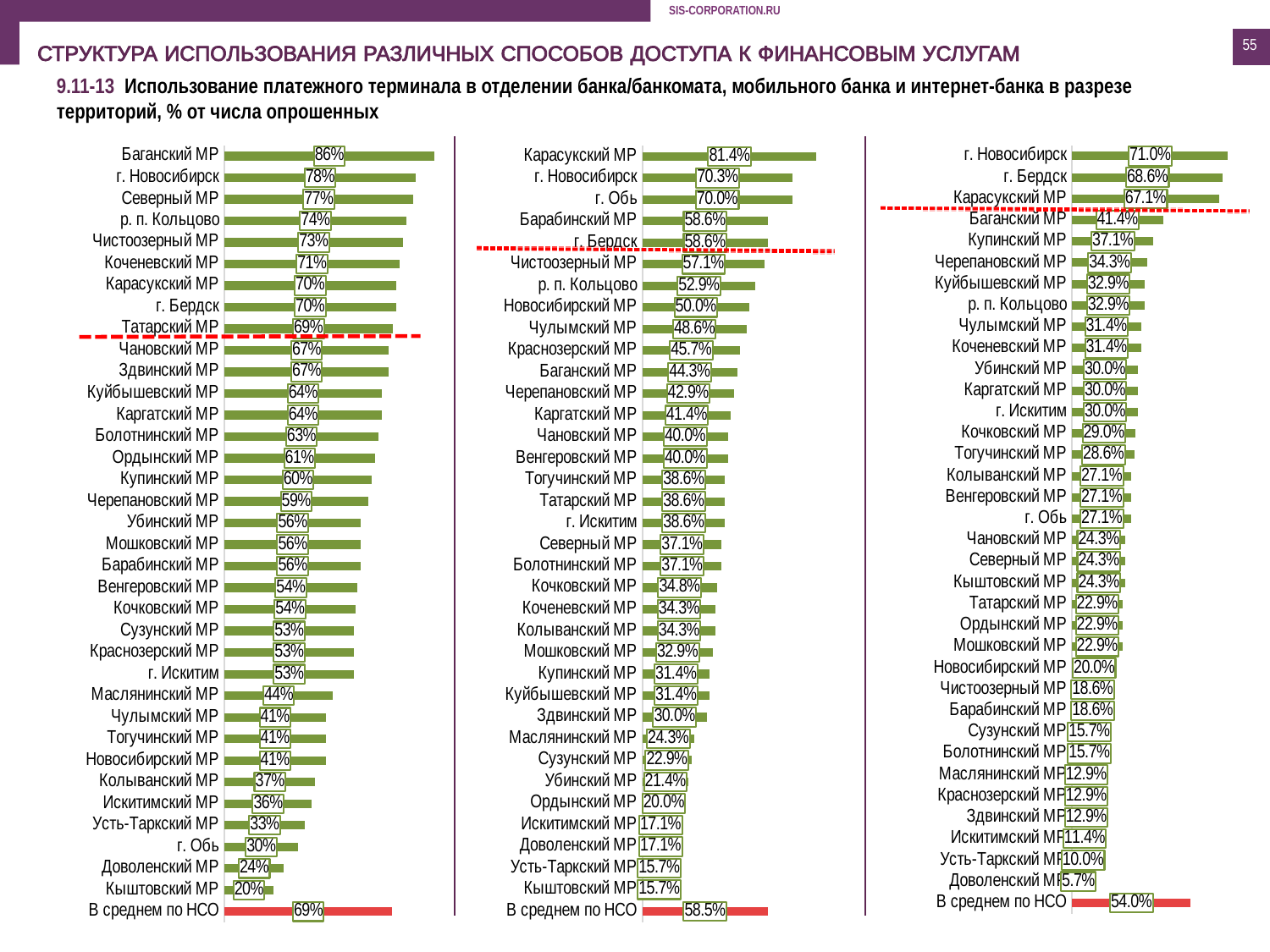

55
СТРУКТУРА ИСПОЛЬЗОВАНИЯ РАЗЛИЧНЫХ СПОСОБОВ ДОСТУПА К ФИНАНСОВЫМ УСЛУГАМ
9.11-13  Использование платежного терминала в отделении банка/банкомата, мобильного банка и интернет-банка в разрезе территорий, % от числа опрошенных

### Chart

| Category | Удовлетворен |
|---|---|
| В среднем по НСО | 0.585 |
| Кыштовский МР | 0.15700000000000003 |
| Усть-Таркский МР | 0.15700000000000003 |
| Доволенский МР | 0.171 |
| Искитимский МР | 0.171 |
| Ордынский МР | 0.2 |
| Убинский МР | 0.21400000000000002 |
| Сузунский МР | 0.229 |
| Маслянинский МР | 0.24300000000000002 |
| Здвинский МР | 0.30000000000000004 |
| Куйбышевский МР | 0.31400000000000006 |
| Купинский МР | 0.31400000000000006 |
| Мошковский МР | 0.32900000000000007 |
| Колыванский МР | 0.3430000000000001 |
| Коченевский МР | 0.3430000000000001 |
| Кочковский МР | 0.34800000000000003 |
| Болотнинский МР | 0.37100000000000005 |
| Северный МР | 0.37100000000000005 |
| г. Искитим | 0.38600000000000007 |
| Татарский МР | 0.38600000000000007 |
| Тогучинский МР | 0.38600000000000007 |
| Венгеровский МР | 0.4 |
| Чановский МР | 0.4 |
| Каргатский МР | 0.41400000000000003 |
| Черепановский МР | 0.4290000000000001 |
| Баганский МР | 0.443 |
| Краснозерский МР | 0.457 |
| Чулымский МР | 0.4860000000000001 |
| Новосибирский МР | 0.5 |
| р. п. Кольцово | 0.529 |
| Чистоозерный МР | 0.571 |
| г. Бердск | 0.586 |
| Барабинский МР | 0.586 |
| г. Обь | 0.7000000000000001 |
| г. Новосибирск | 0.7030000000000001 |
| Карасукский МР | 0.814 |

### Chart

| Category | Удовлетворен |
|---|---|
| В среднем по НСО | 0.54 |
| Доволенский МР | 0.05700000000000001 |
| Усть-Таркский МР | 0.1 |
| Искитимский МР | 0.114 |
| Здвинский МР | 0.129 |
| Краснозерский МР | 0.129 |
| Маслянинский МР | 0.129 |
| Болотнинский МР | 0.15700000000000003 |
| Сузунский МР | 0.15700000000000003 |
| Барабинский МР | 0.18600000000000003 |
| Чистоозерный МР | 0.18600000000000003 |
| Новосибирский МР | 0.2 |
| Мошковский МР | 0.229 |
| Ордынский МР | 0.229 |
| Татарский МР | 0.229 |
| Кыштовский МР | 0.24300000000000002 |
| Северный МР | 0.24300000000000002 |
| Чановский МР | 0.24300000000000002 |
| г. Обь | 0.271 |
| Венгеровский МР | 0.271 |
| Колыванский МР | 0.271 |
| Тогучинский МР | 0.28600000000000003 |
| Кочковский МР | 0.29000000000000004 |
| г. Искитим | 0.30000000000000004 |
| Каргатский МР | 0.30000000000000004 |
| Убинский МР | 0.30000000000000004 |
| Коченевский МР | 0.31400000000000006 |
| Чулымский МР | 0.31400000000000006 |
| р. п. Кольцово | 0.32900000000000007 |
| Куйбышевский МР | 0.32900000000000007 |
| Черепановский МР | 0.3430000000000001 |
| Купинский МР | 0.37100000000000005 |
| Баганский МР | 0.41400000000000003 |
| Карасукский МР | 0.6710000000000002 |
| г. Бердск | 0.686 |
| г. Новосибирск | 0.7100000000000001 |

### Chart

| Category | Удовлетворен |
|---|---|
| В среднем по НСО | 0.685 |
| Кыштовский МР | 0.2 |
| Доволенский МР | 0.24300000000000002 |
| г. Обь | 0.30000000000000004 |
| Усть-Таркский МР | 0.32900000000000007 |
| Искитимский МР | 0.35700000000000004 |
| Колыванский МР | 0.37100000000000005 |
| Новосибирский МР | 0.41400000000000003 |
| Тогучинский МР | 0.41400000000000003 |
| Чулымский МР | 0.41400000000000003 |
| Маслянинский МР | 0.443 |
| г. Искитим | 0.529 |
| Краснозерский МР | 0.529 |
| Сузунский МР | 0.529 |
| Кочковский МР | 0.536 |
| Венгеровский МР | 0.543 |
| Барабинский МР | 0.557 |
| Мошковский МР | 0.557 |
| Убинский МР | 0.557 |
| Черепановский МР | 0.586 |
| Купинский МР | 0.6000000000000001 |
| Ордынский МР | 0.6140000000000001 |
| Болотнинский МР | 0.6290000000000001 |
| Каргатский МР | 0.6430000000000001 |
| Куйбышевский МР | 0.6430000000000001 |
| Здвинский МР | 0.6710000000000002 |
| Чановский МР | 0.6710000000000002 |
| Татарский МР | 0.686 |
| г. Бердск | 0.7000000000000001 |
| Карасукский МР | 0.7000000000000001 |
| Коченевский МР | 0.7140000000000001 |
| Чистоозерный МР | 0.7290000000000001 |
| р. п. Кольцово | 0.7430000000000001 |
| Северный МР | 0.7710000000000001 |
| г. Новосибирск | 0.78 |
| Баганский МР | 0.8570000000000001 |